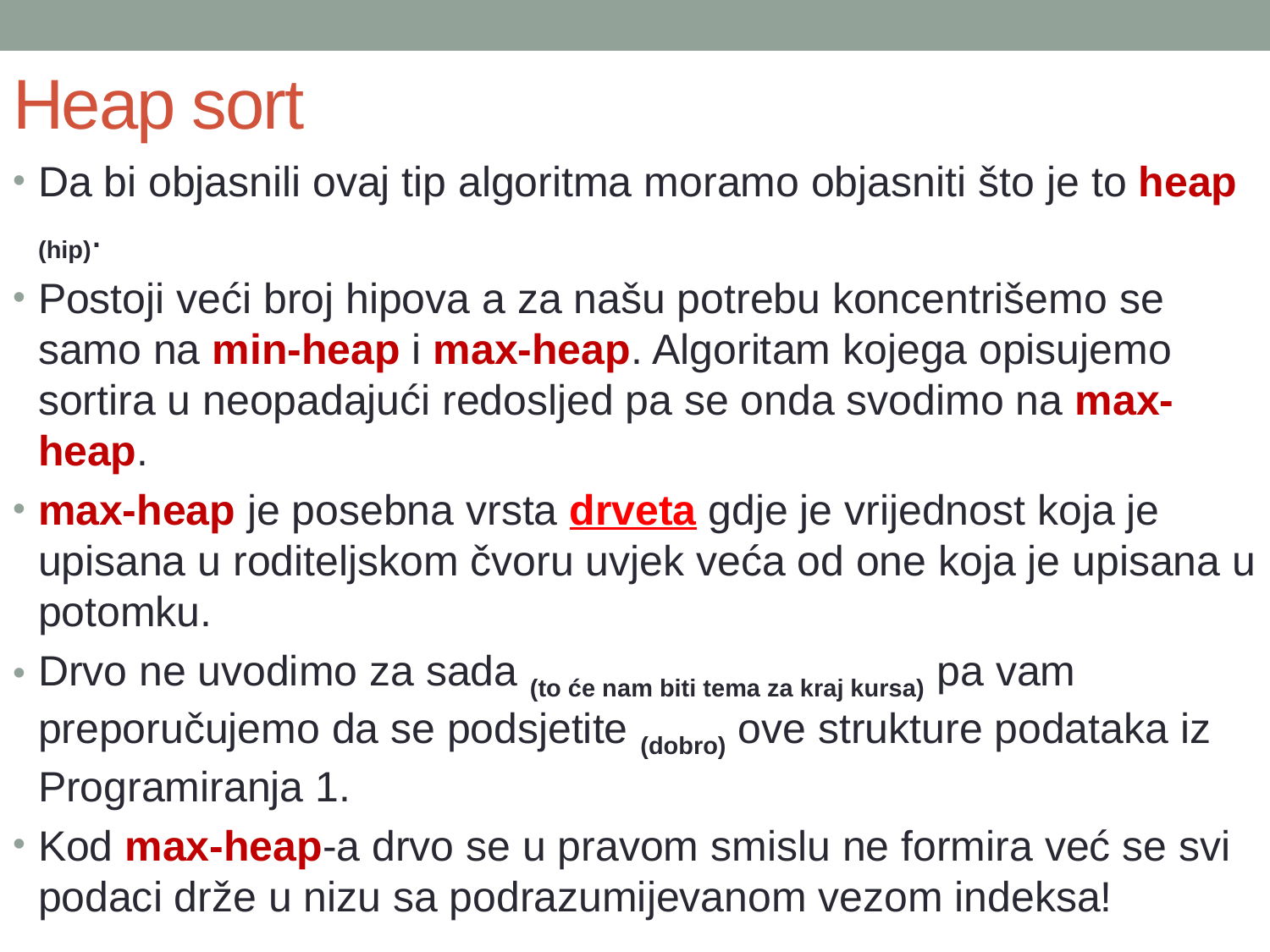

# Heap sort
Da bi objasnili ovaj tip algoritma moramo objasniti što je to heap (hip).
Postoji veći broj hipova a za našu potrebu koncentrišemo se samo na min-heap i max-heap. Algoritam kojega opisujemo sortira u neopadajući redosljed pa se onda svodimo na max-heap.
max-heap je posebna vrsta drveta gdje je vrijednost koja je upisana u roditeljskom čvoru uvjek veća od one koja je upisana u potomku.
Drvo ne uvodimo za sada (to će nam biti tema za kraj kursa) pa vam preporučujemo da se podsjetite (dobro) ove strukture podataka iz Programiranja 1.
Kod max-heap-a drvo se u pravom smislu ne formira već se svi podaci drže u nizu sa podrazumijevanom vezom indeksa!